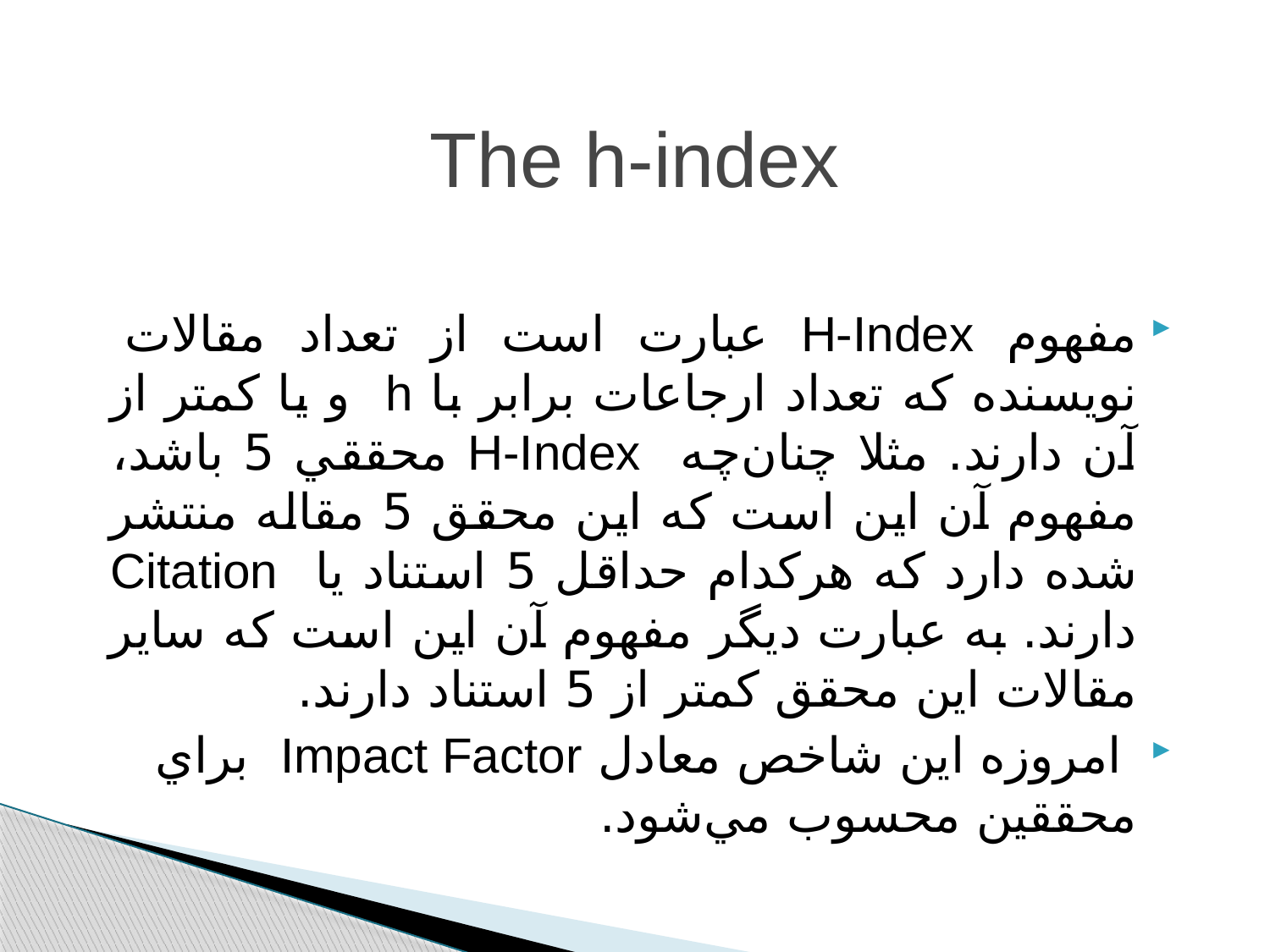

The h-index
مفهوم H-Index عبارت است از تعداد مقالات نويسنده که تعداد ارجاعات برابر با h  و يا کمتر از آن دارند. مثلا چنان‌چه  H-Index محققي 5 باشد، مفهوم آن اين است که اين محقق 5 مقاله منتشر شده دارد که هرکدام حداقل 5 استناد يا  Citation دارند. به عبارت ديگر مفهوم آن اين است که ساير مقالات اين محقق کمتر از 5 استناد دارند.
 امروزه اين شاخص معادل Impact Factor  براي محققين محسوب مي‌شود.